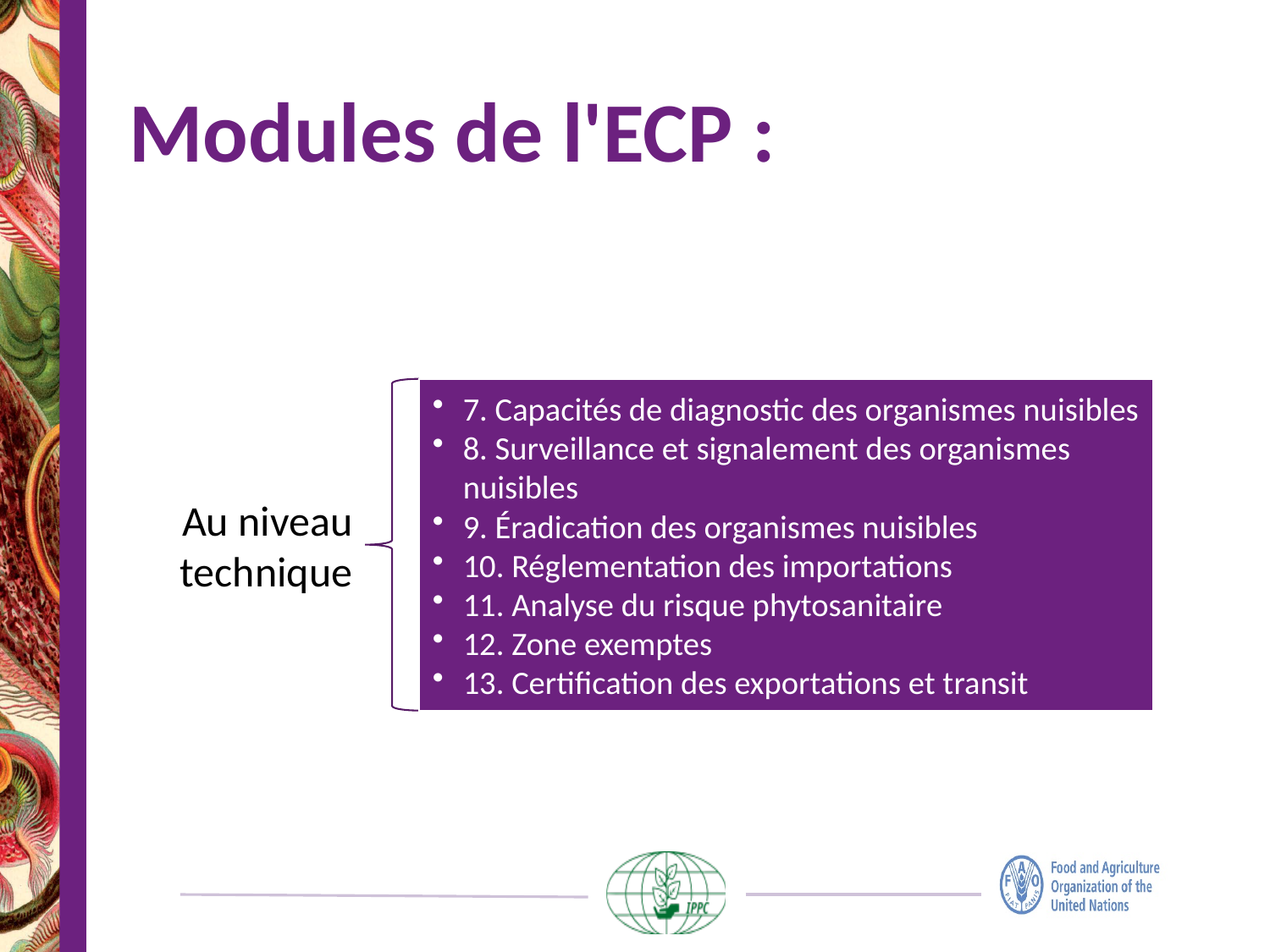

# Modules de l'ECP :
Au niveau technique
7. Capacités de diagnostic des organismes nuisibles
8. Surveillance et signalement des organismes nuisibles
11. Analyse du risque phytosanitaire
13. Certification des exportations et transit
9. Éradication des organismes nuisibles
10. Réglementation des importations
12. Zone exemptes